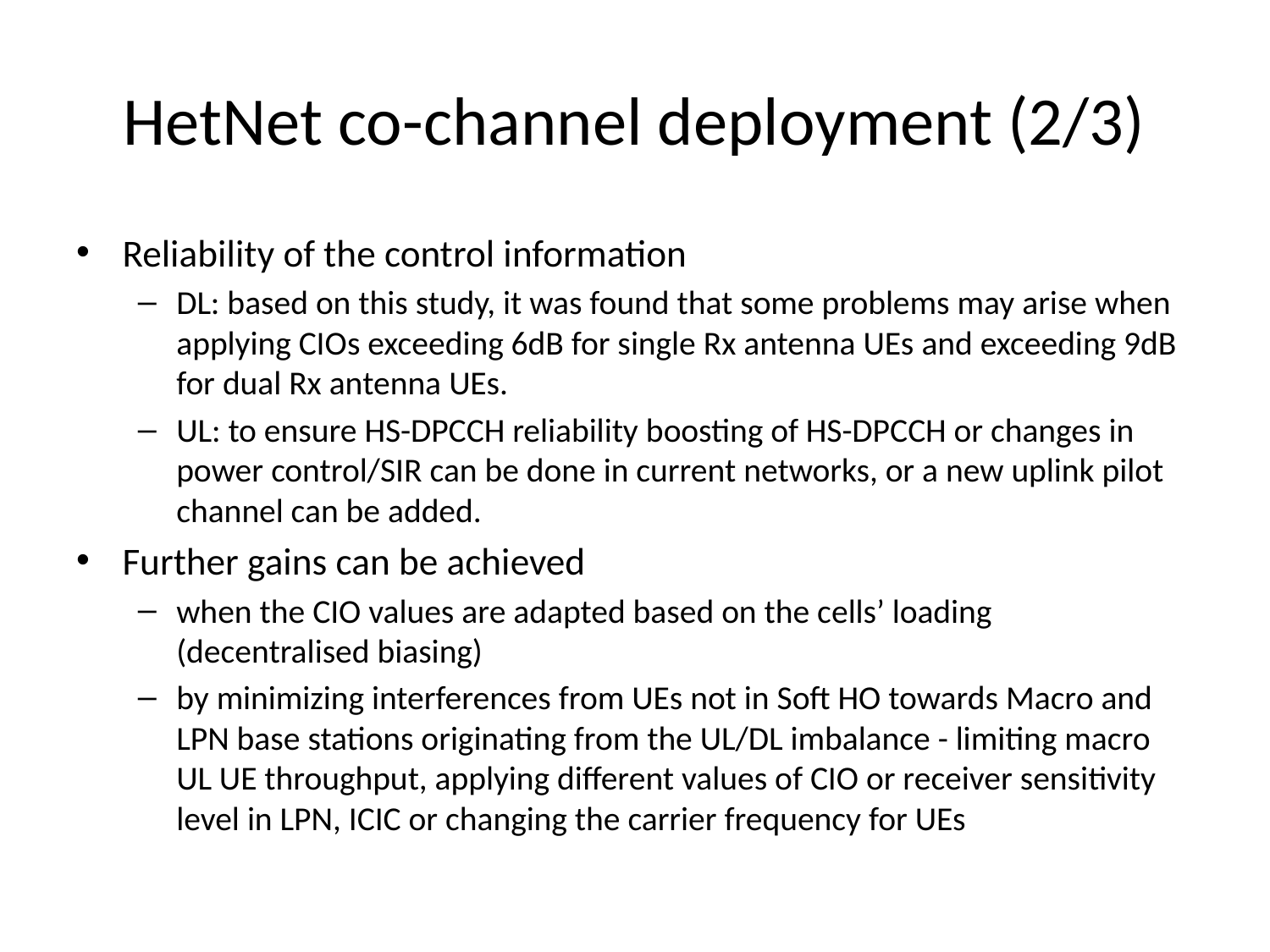

# HetNet co-channel deployment (2/3)
Reliability of the control information
DL: based on this study, it was found that some problems may arise when applying CIOs exceeding 6dB for single Rx antenna UEs and exceeding 9dB for dual Rx antenna UEs.
UL: to ensure HS-DPCCH reliability boosting of HS-DPCCH or changes in power control/SIR can be done in current networks, or a new uplink pilot channel can be added.
Further gains can be achieved
when the CIO values are adapted based on the cells’ loading (decentralised biasing)
by minimizing interferences from UEs not in Soft HO towards Macro and LPN base stations originating from the UL/DL imbalance - limiting macro UL UE throughput, applying different values of CIO or receiver sensitivity level in LPN, ICIC or changing the carrier frequency for UEs